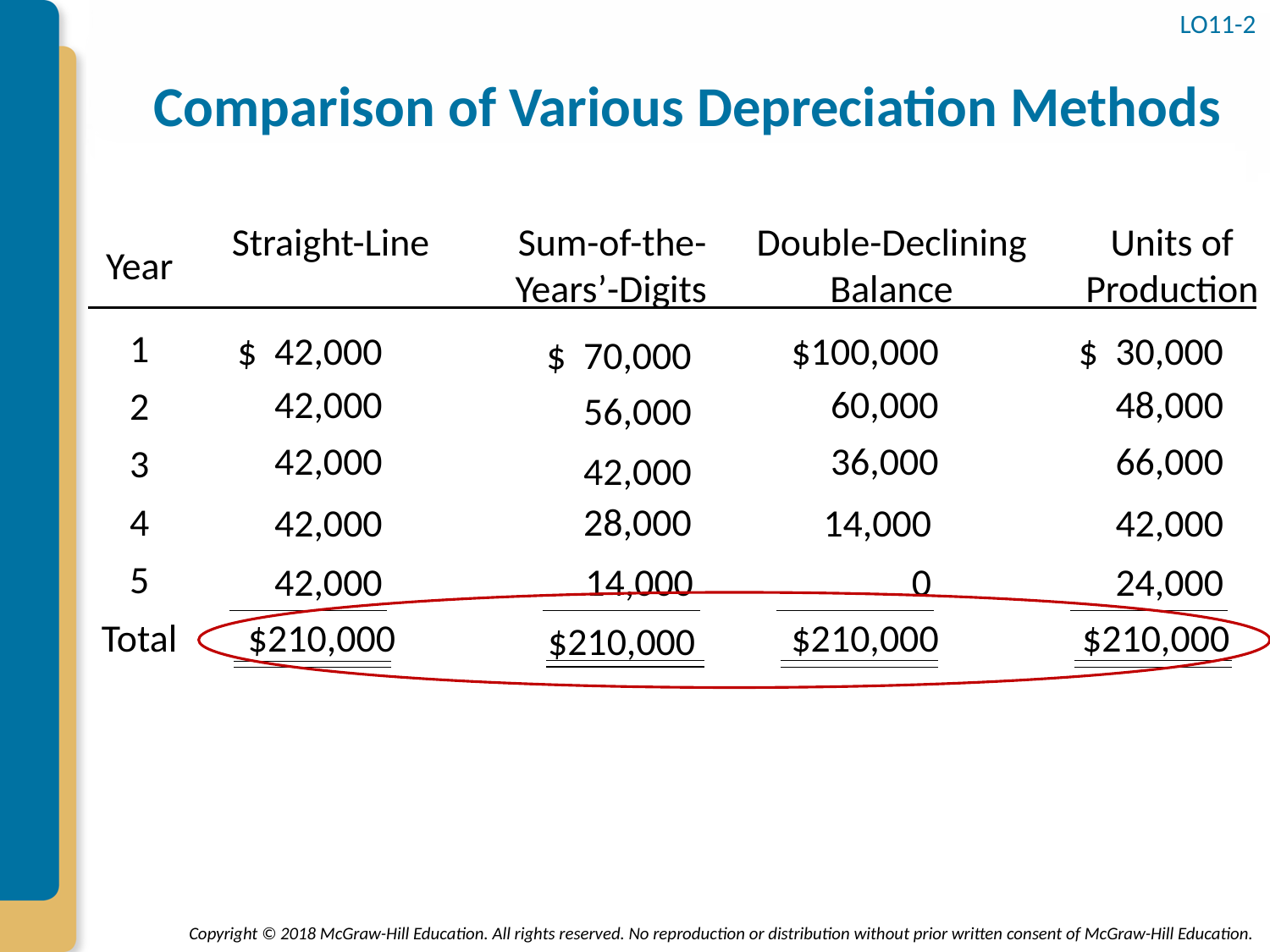

# Comparison of Various Depreciation Methods
LO11-2
Straight-Line
Sum-of-the-Years’-Digits
Double-Declining Balance
Units of Production
Year
1
$  42,000
$100,000
$  30,000
$  70,000
42,000
60,000
48,000
2
56,000
42,000
36,000
66,000
3
42,000
4
28,000
42,000
14,000
42,000
5
42,000
0
24,000
14,000

$210,000
Total
$210,000
$210,000
$210,000